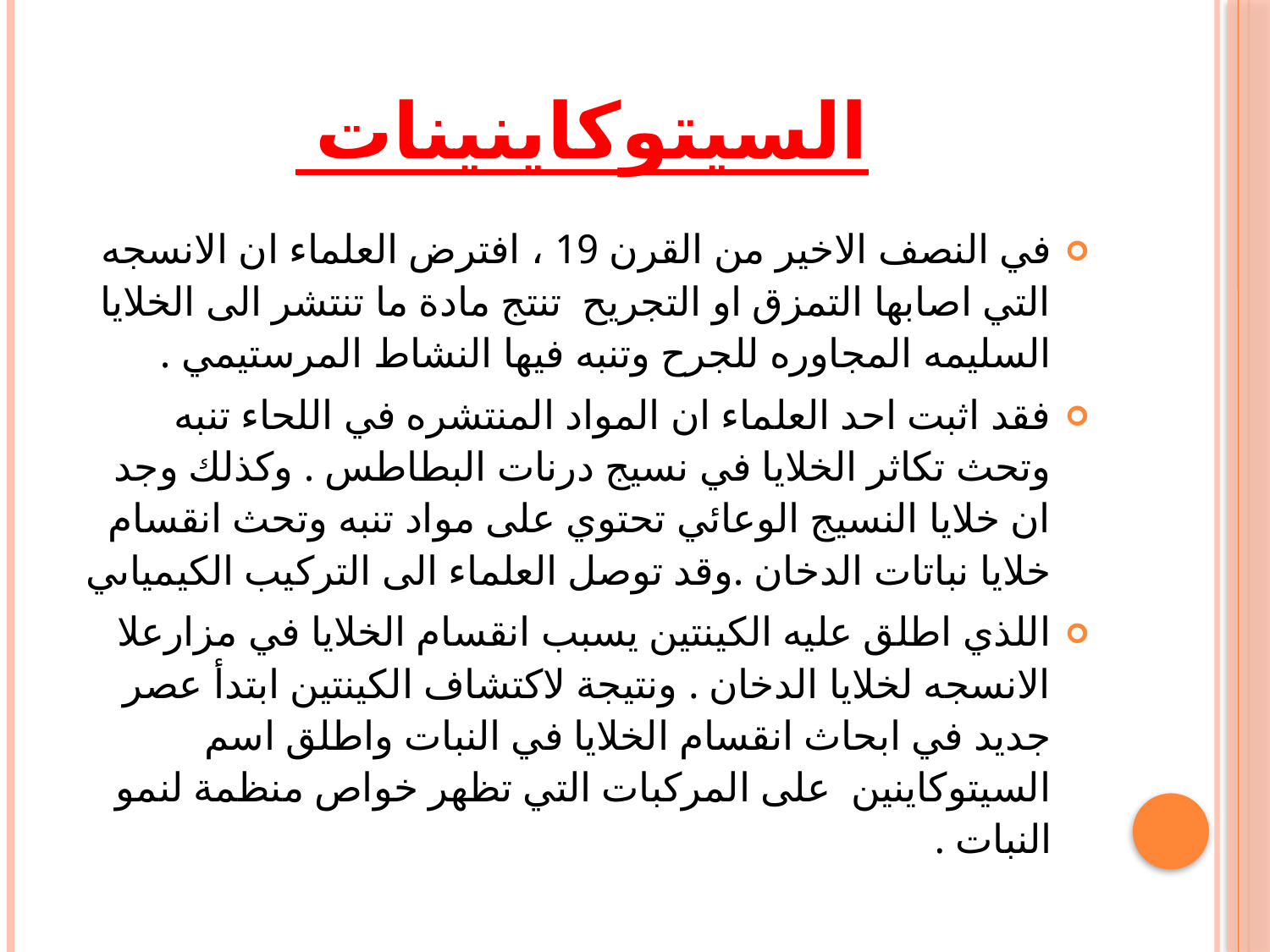

# السيتوكاينينات
في النصف الاخير من القرن 19 ، افترض العلماء ان الانسجه التي اصابها التمزق او التجريح  تنتج مادة ما تنتشر الى الخلايا السليمه المجاوره للجرح وتنبه فيها النشاط المرستيمي .
فقد اثبت احد العلماء ان المواد المنتشره في اللحاء تنبه وتحث تكاثر الخلايا في نسيج درنات البطاطس . وكذلك وجد ان خلايا النسيج الوعائي تحتوي على مواد تنبه وتحث انقسام خلايا نباتات الدخان .وقد توصل العلماء الى التركيب الكيمياىي
اللذي اطلق عليه الكينتين يسبب انقسام الخلايا في مزارعلا الانسجه لخلايا الدخان . ونتيجة لاكتشاف الكينتين ابتدأ عصر جديد في ابحاث انقسام الخلايا في النبات واطلق اسم السيتوكاينين  على المركبات التي تظهر خواص منظمة لنمو النبات .